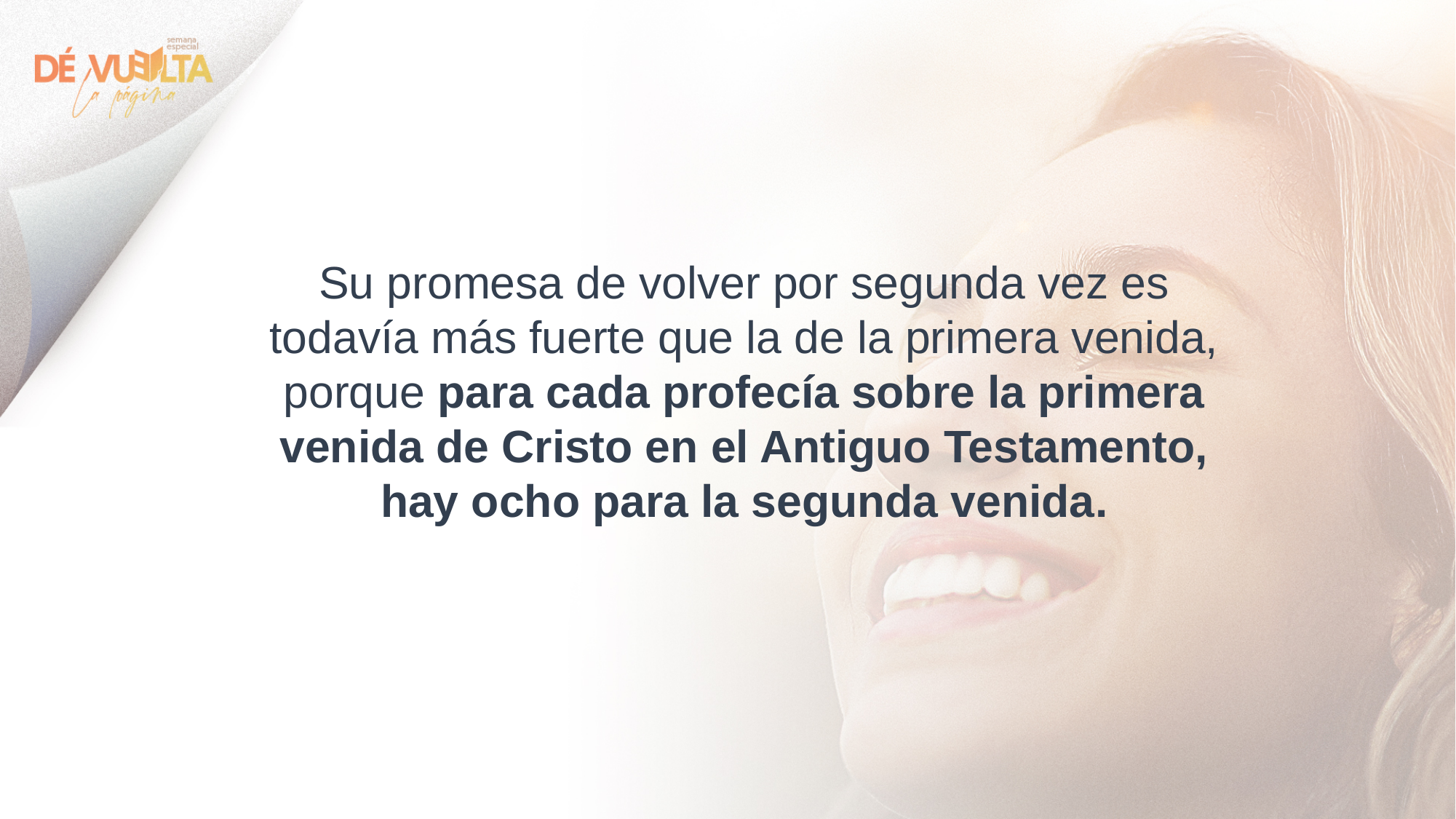

Su promesa de volver por segunda vez es todavía más fuerte que la de la primera venida, porque para cada profecía sobre la primera venida de Cristo en el Antiguo Testamento, hay ocho para la segunda venida.